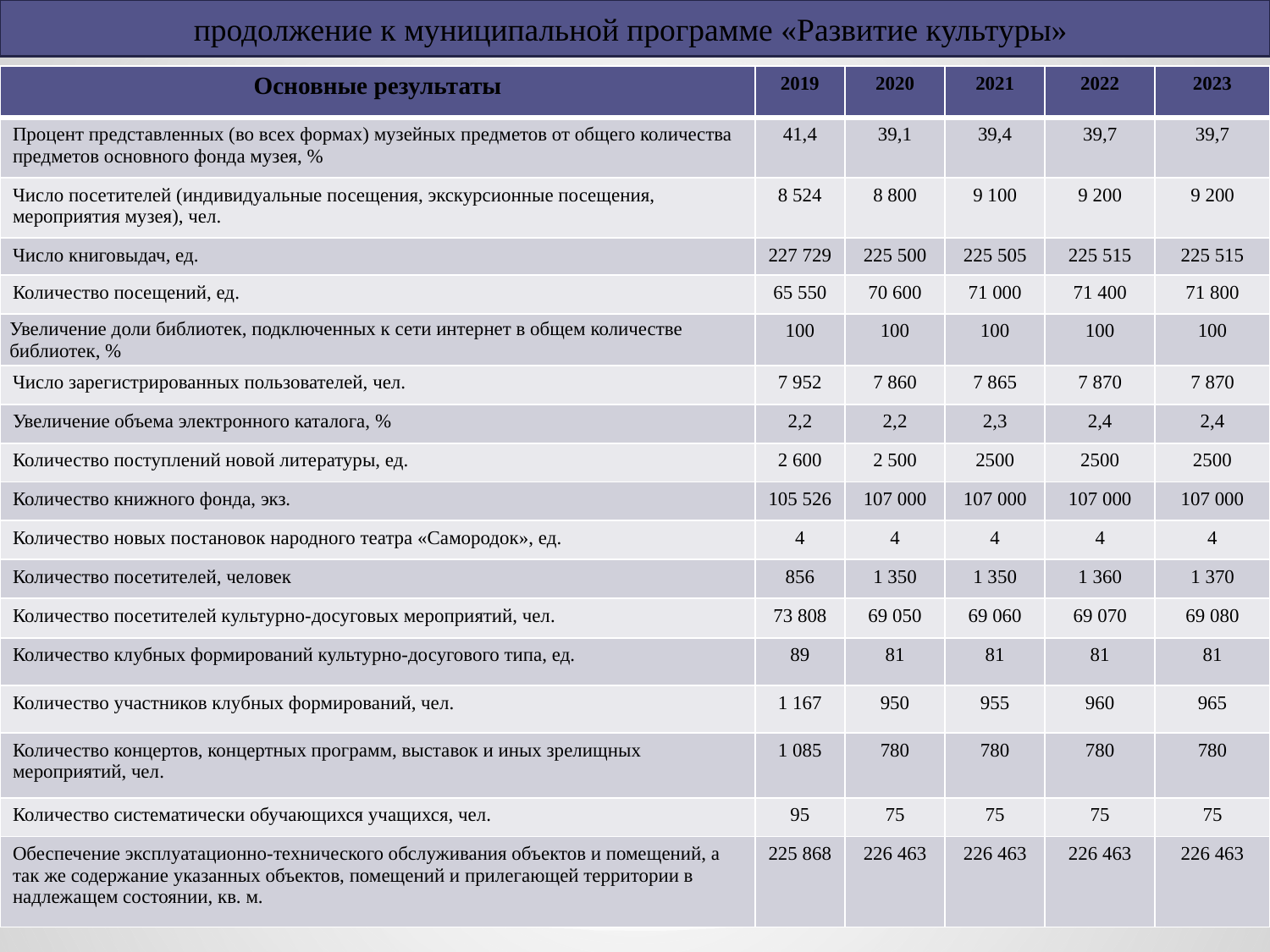

продолжение к муниципальной программе «Развитие культуры»
| Основные результаты | 2019 | 2020 | 2021 | 2022 | 2023 |
| --- | --- | --- | --- | --- | --- |
| Процент представленных (во всех формах) музейных предметов от общего количества предметов основного фонда музея, % | 41,4 | 39,1 | 39,4 | 39,7 | 39,7 |
| Число посетителей (индивидуальные посещения, экскурсионные посещения, мероприятия музея), чел. | 8 524 | 8 800 | 9 100 | 9 200 | 9 200 |
| Число книговыдач, ед. | 227 729 | 225 500 | 225 505 | 225 515 | 225 515 |
| Количество посещений, ед. | 65 550 | 70 600 | 71 000 | 71 400 | 71 800 |
| Увеличение доли библиотек, подключенных к сети интернет в общем количестве библиотек, % | 100 | 100 | 100 | 100 | 100 |
| Число зарегистрированных пользователей, чел. | 7 952 | 7 860 | 7 865 | 7 870 | 7 870 |
| Увеличение объема электронного каталога, % | 2,2 | 2,2 | 2,3 | 2,4 | 2,4 |
| Количество поступлений новой литературы, ед. | 2 600 | 2 500 | 2500 | 2500 | 2500 |
| Количество книжного фонда, экз. | 105 526 | 107 000 | 107 000 | 107 000 | 107 000 |
| Количество новых постановок народного театра «Самородок», ед. | 4 | 4 | 4 | 4 | 4 |
| Количество посетителей, человек | 856 | 1 350 | 1 350 | 1 360 | 1 370 |
| Количество посетителей культурно-досуговых мероприятий, чел. | 73 808 | 69 050 | 69 060 | 69 070 | 69 080 |
| Количество клубных формирований культурно-досугового типа, ед. | 89 | 81 | 81 | 81 | 81 |
| Количество участников клубных формирований, чел. | 1 167 | 950 | 955 | 960 | 965 |
| Количество концертов, концертных программ, выставок и иных зрелищных мероприятий, чел. | 1 085 | 780 | 780 | 780 | 780 |
| Количество систематически обучающихся учащихся, чел. | 95 | 75 | 75 | 75 | 75 |
| Обеспечение эксплуатационно-технического обслуживания объектов и помещений, а так же содержание указанных объектов, помещений и прилегающей территории в надлежащем состоянии, кв. м. | 225 868 | 226 463 | 226 463 | 226 463 | 226 463 |